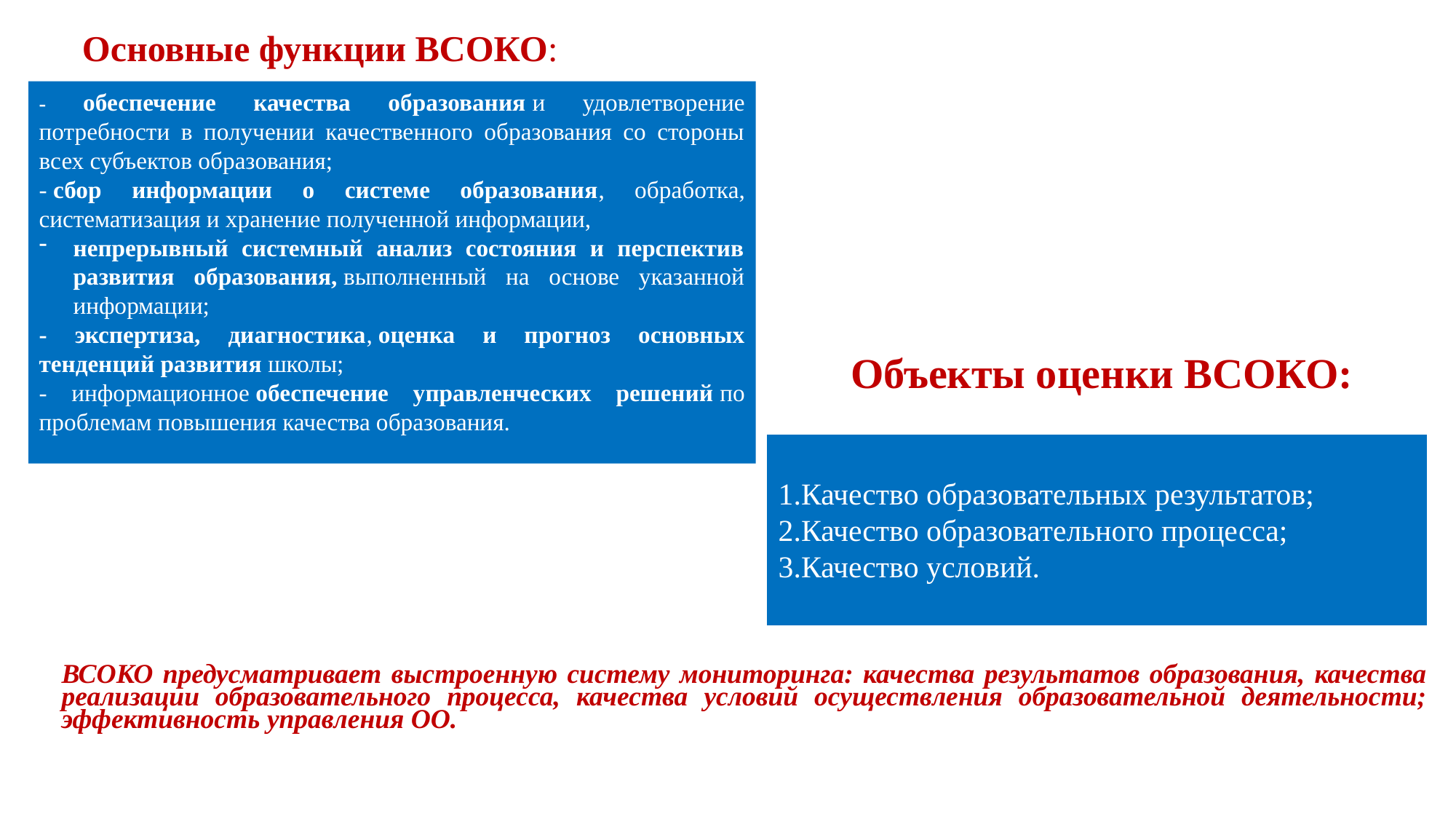

# Основные функции ВСОКО:
- обеспечение качества образования и удовлетворение потребности в получении качественного образования со стороны всех субъектов образования;
- сбор информации о системе образования, обработка, систематизация и хранение полученной информации,
непрерывный системный анализ состояния и перспектив развития образования, выполненный на основе указанной информации;
- экспертиза, диагностика, оценка и прогноз основных тенденций развития школы;
- информационное обеспечение управленческих решений по проблемам повышения качества образования.

Объекты оценки ВСОКО:

1.Качество образовательных результатов;
2.Качество образовательного процесса;
3.Качество условий.

ВСОКО предусматривает выстроенную систему мониторинга: качества результатов образования, качества реализации образовательного процесса, качества условий осуществления образовательной деятельности; эффективность управления ОО.